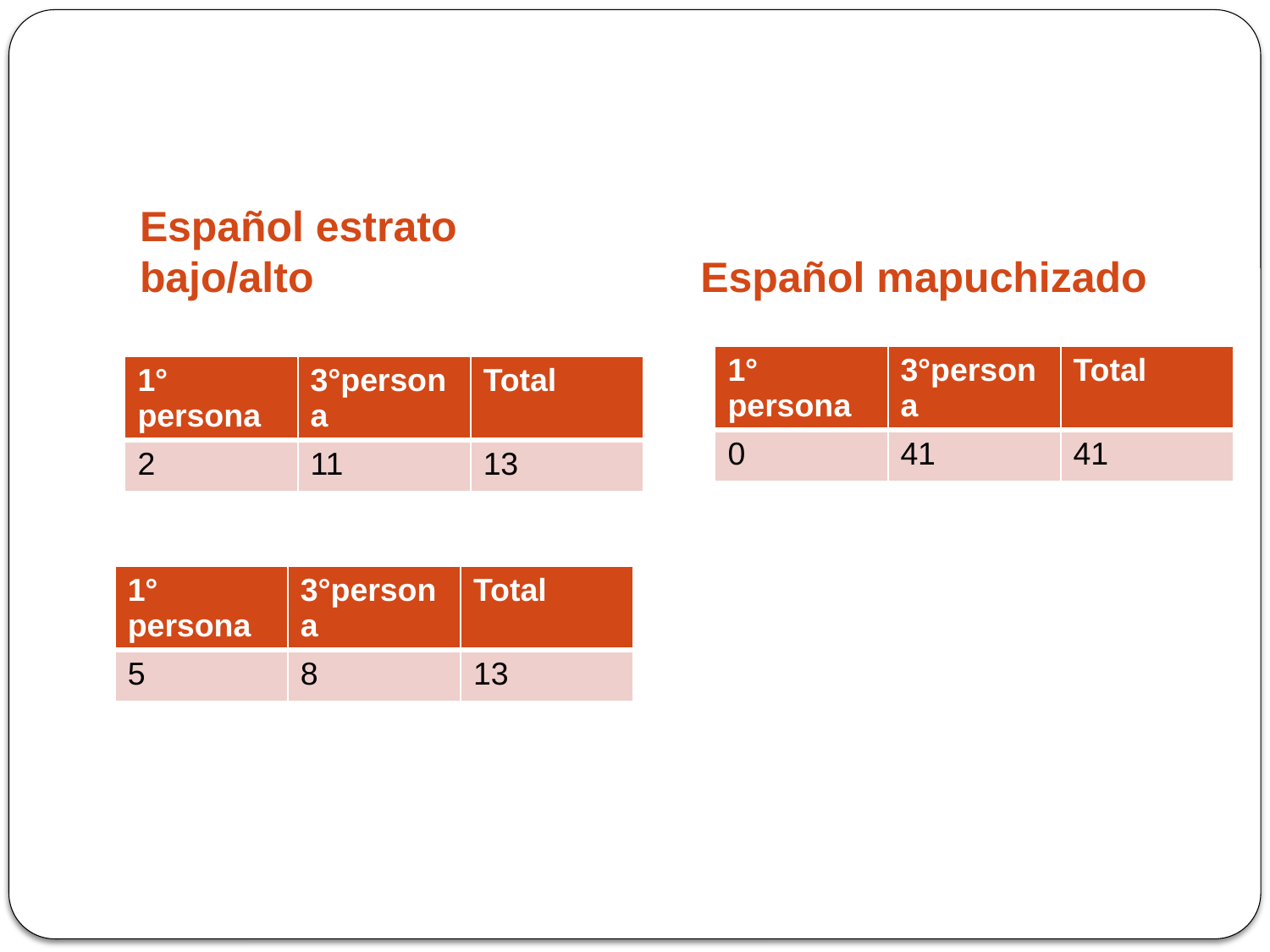

#

Español estrato bajo/alto
Español mapuchizado

| 1° persona | 3°persona | Total |
| --- | --- | --- |
| 0 | 41 | 41 |
| 1° persona | 3°persona | Total |
| --- | --- | --- |
| 2 | 11 | 13 |
| 1° persona | 3°persona | Total |
| --- | --- | --- |
| 5 | 8 | 13 |